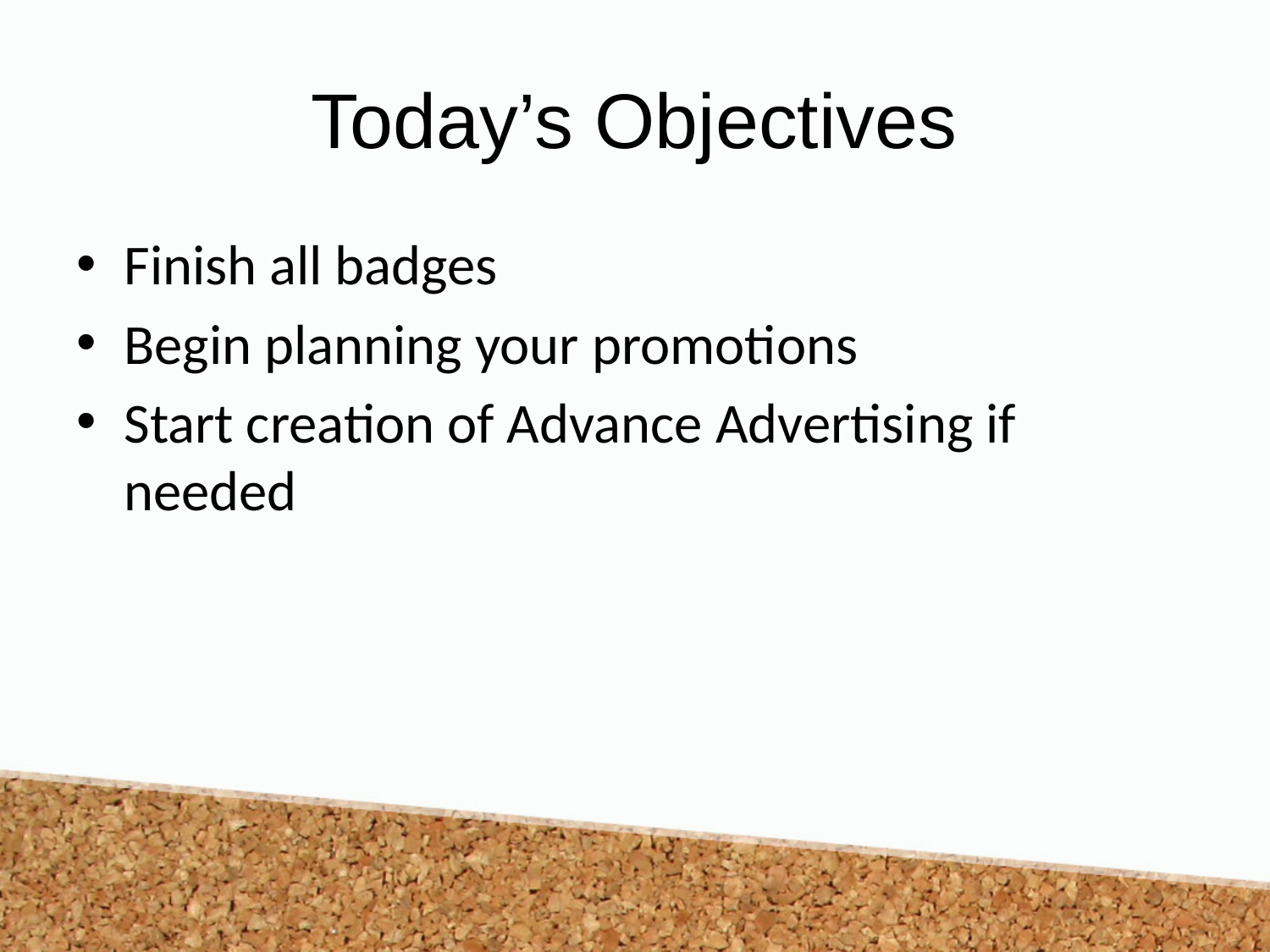

# Today’s Objectives
Finish all badges
Begin planning your promotions
Start creation of Advance Advertising if needed